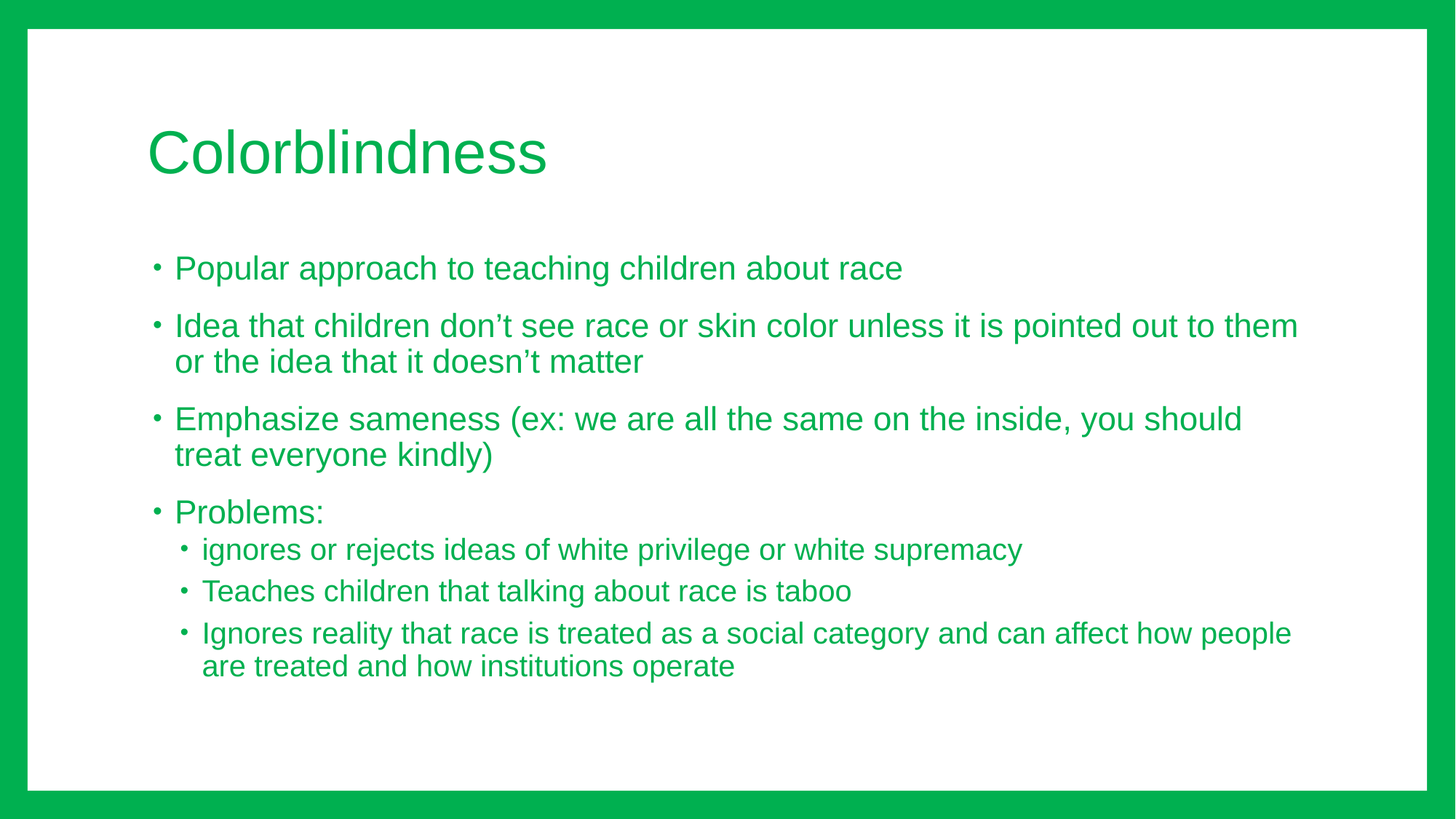

# Colorblindness
Popular approach to teaching children about race
Idea that children don’t see race or skin color unless it is pointed out to them or the idea that it doesn’t matter
Emphasize sameness (ex: we are all the same on the inside, you should treat everyone kindly)
Problems:
ignores or rejects ideas of white privilege or white supremacy
Teaches children that talking about race is taboo
Ignores reality that race is treated as a social category and can affect how people are treated and how institutions operate